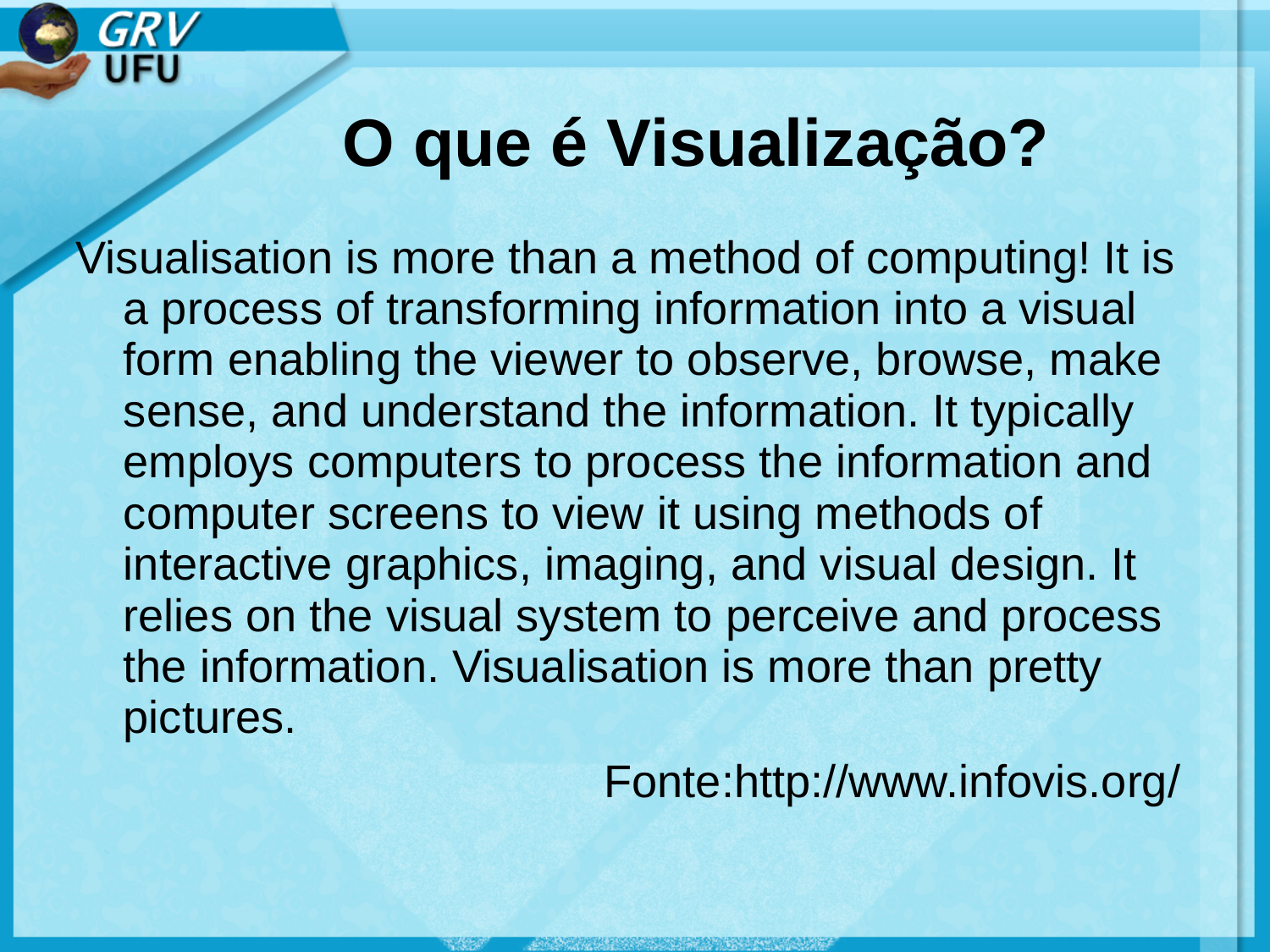

# O que é Visualização?
Visualisation is more than a method of computing! It is a process of transforming information into a visual form enabling the viewer to observe, browse, make sense, and understand the information. It typically employs computers to process the information and computer screens to view it using methods of interactive graphics, imaging, and visual design. It relies on the visual system to perceive and process the information. Visualisation is more than pretty pictures.
Fonte:http://www.infovis.org/